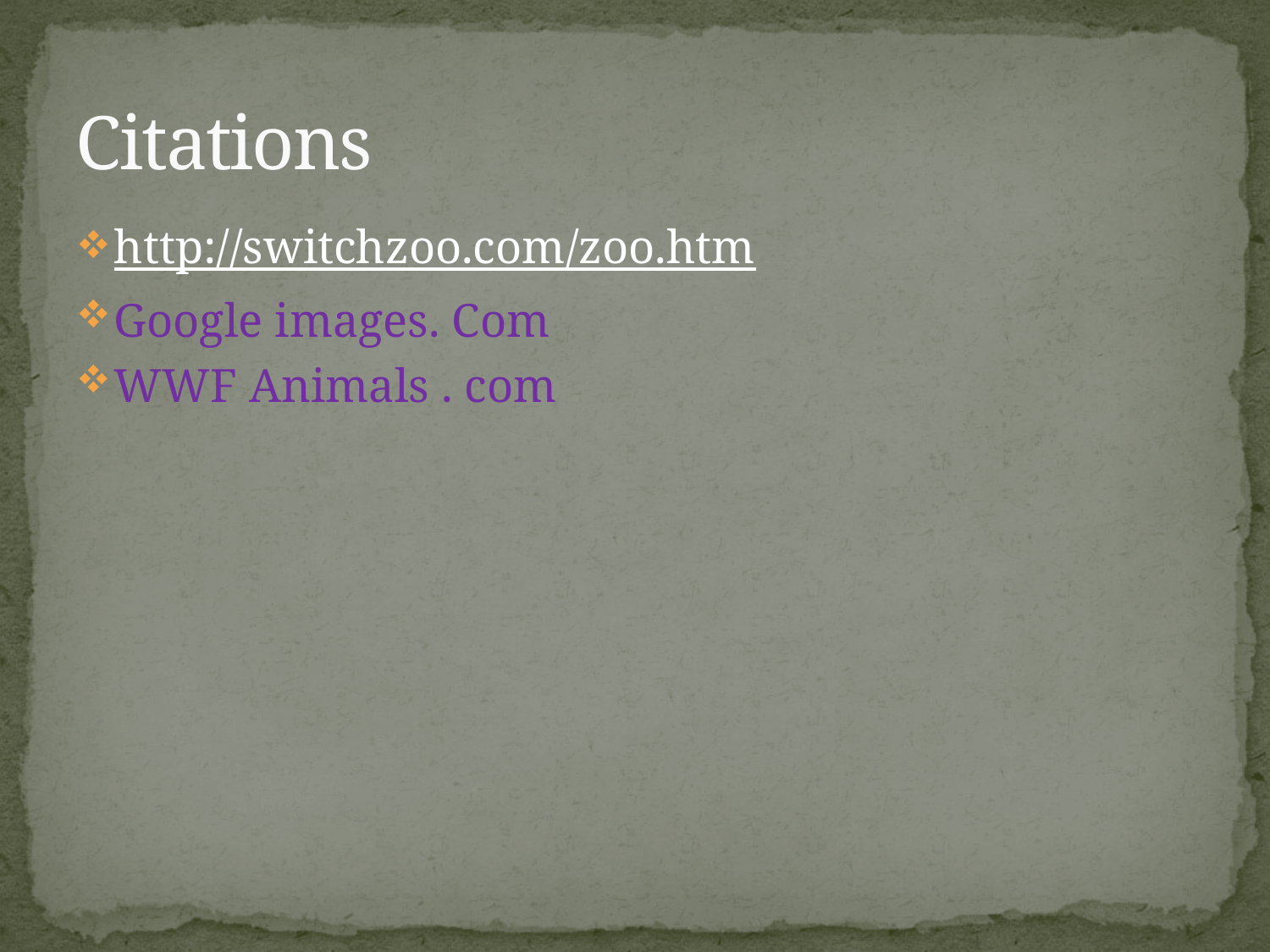

# Citations
http://switchzoo.com/zoo.htm
Google images. Com
WWF Animals . com